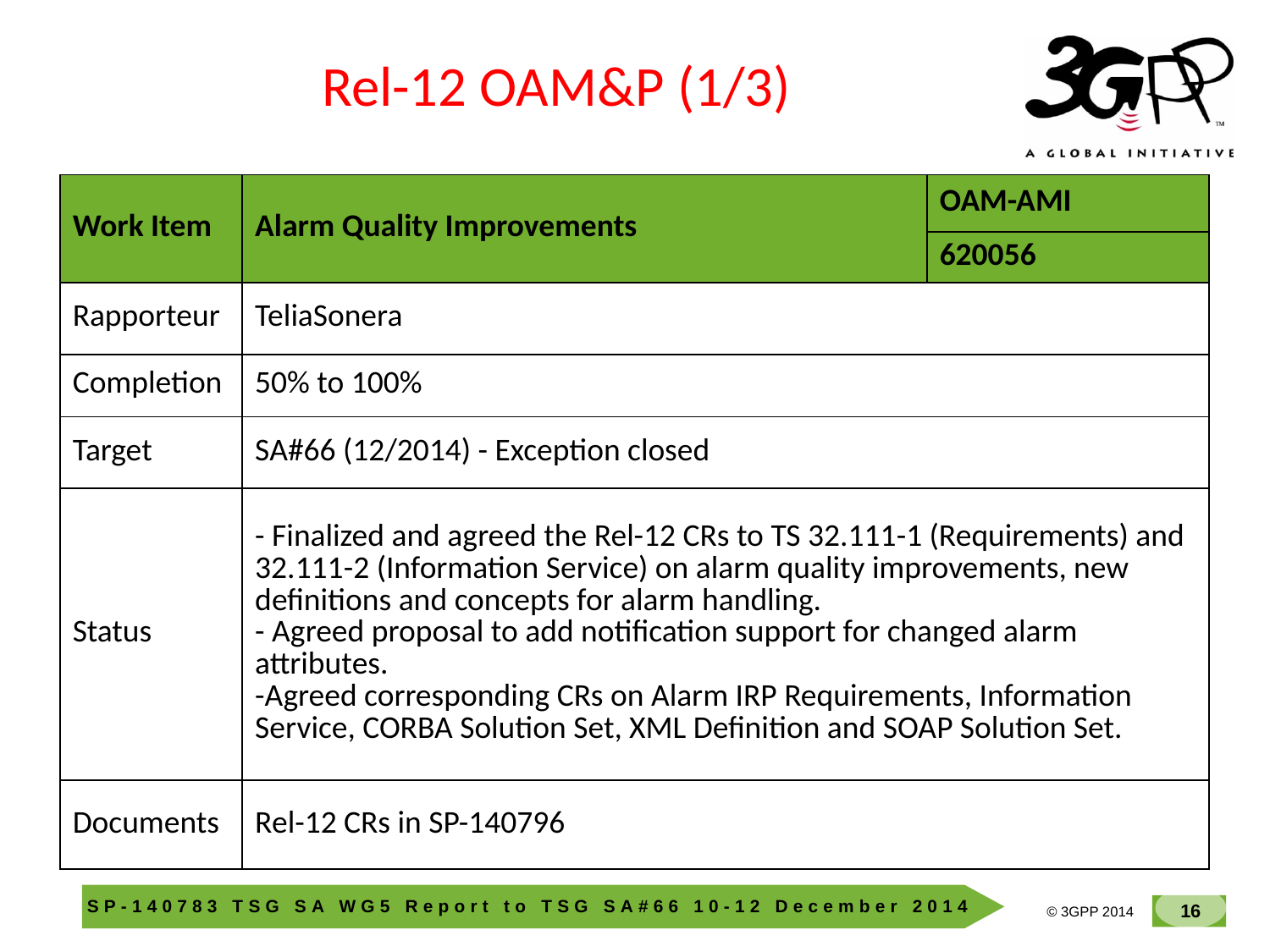

Rel-12 OAM&P (1/3)
| Work Item | Alarm Quality Improvements | OAM-AMI |
| --- | --- | --- |
|  |  | 620056 |
| Rapporteur | TeliaSonera |  |
| Completion | 50% to 100% |  |
| Target | SA#66 (12/2014) - Exception closed |  |
| Status | - Finalized and agreed the Rel-12 CRs to TS 32.111-1 (Requirements) and 32.111-2 (Information Service) on alarm quality improvements, new definitions and concepts for alarm handling. - Agreed proposal to add notification support for changed alarm attributes. -Agreed corresponding CRs on Alarm IRP Requirements, Information Service, CORBA Solution Set, XML Definition and SOAP Solution Set. |  |
| Documents | Rel-12 CRs in SP-140796 |  |